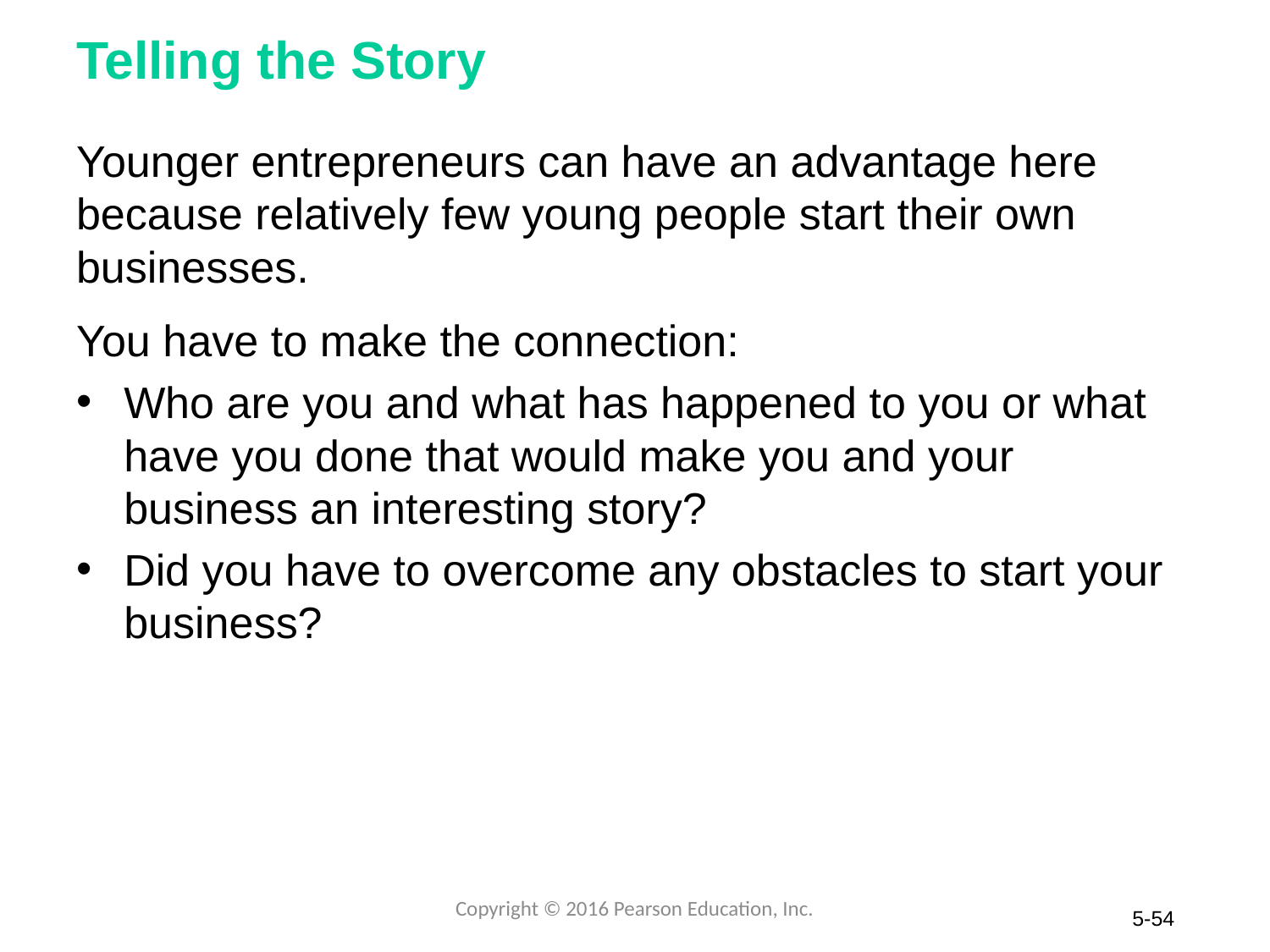

# Telling the Story
Younger entrepreneurs can have an advantage here because relatively few young people start their own businesses.

You have to make the connection:
Who are you and what has happened to you or what have you done that would make you and your business an interesting story?
Did you have to overcome any obstacles to start your business?
Copyright © 2016 Pearson Education, Inc.